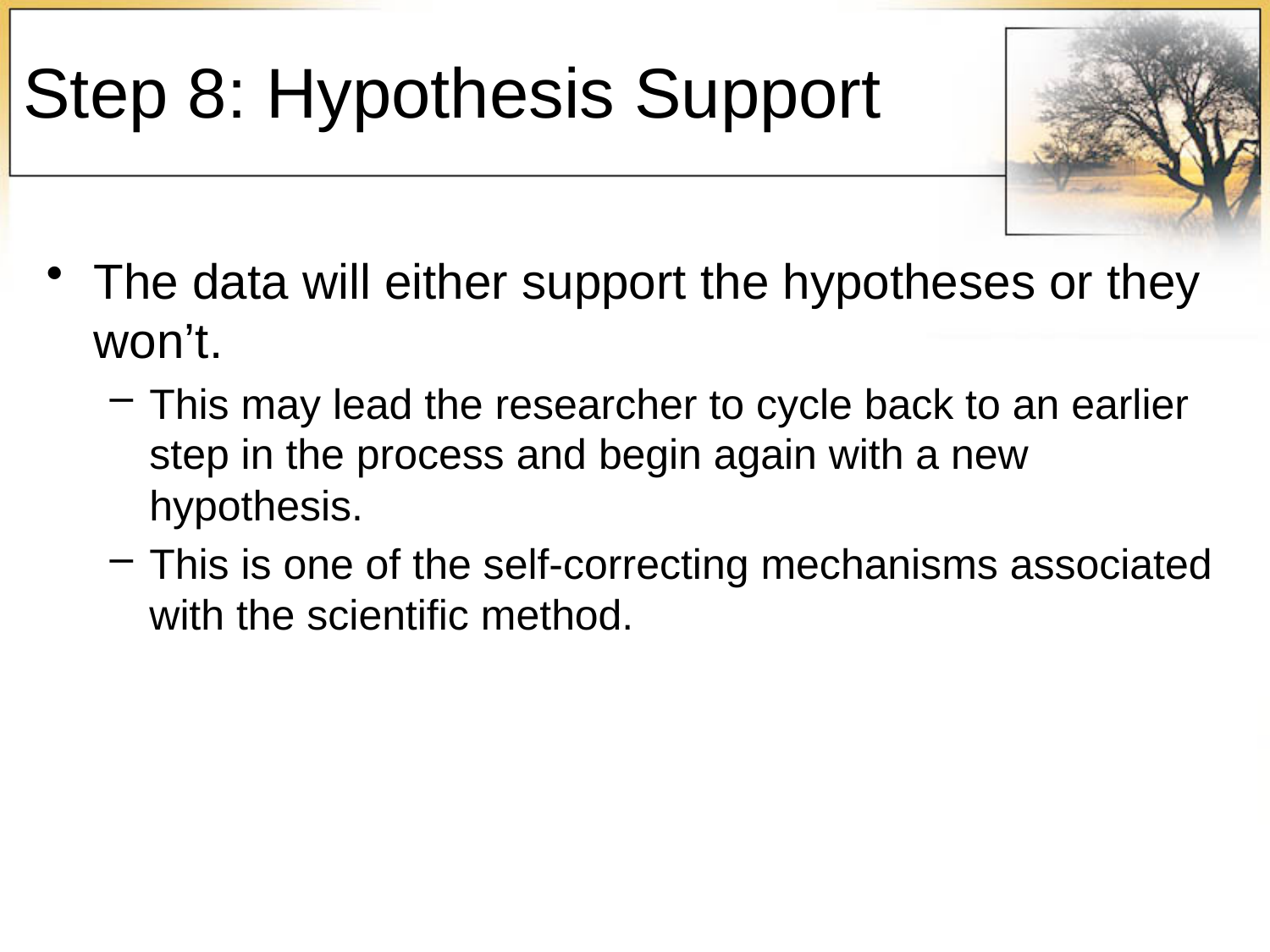

# Step 8: Hypothesis Support
The data will either support the hypotheses or they won’t.
This may lead the researcher to cycle back to an earlier step in the process and begin again with a new hypothesis.
This is one of the self-correcting mechanisms associated with the scientific method.